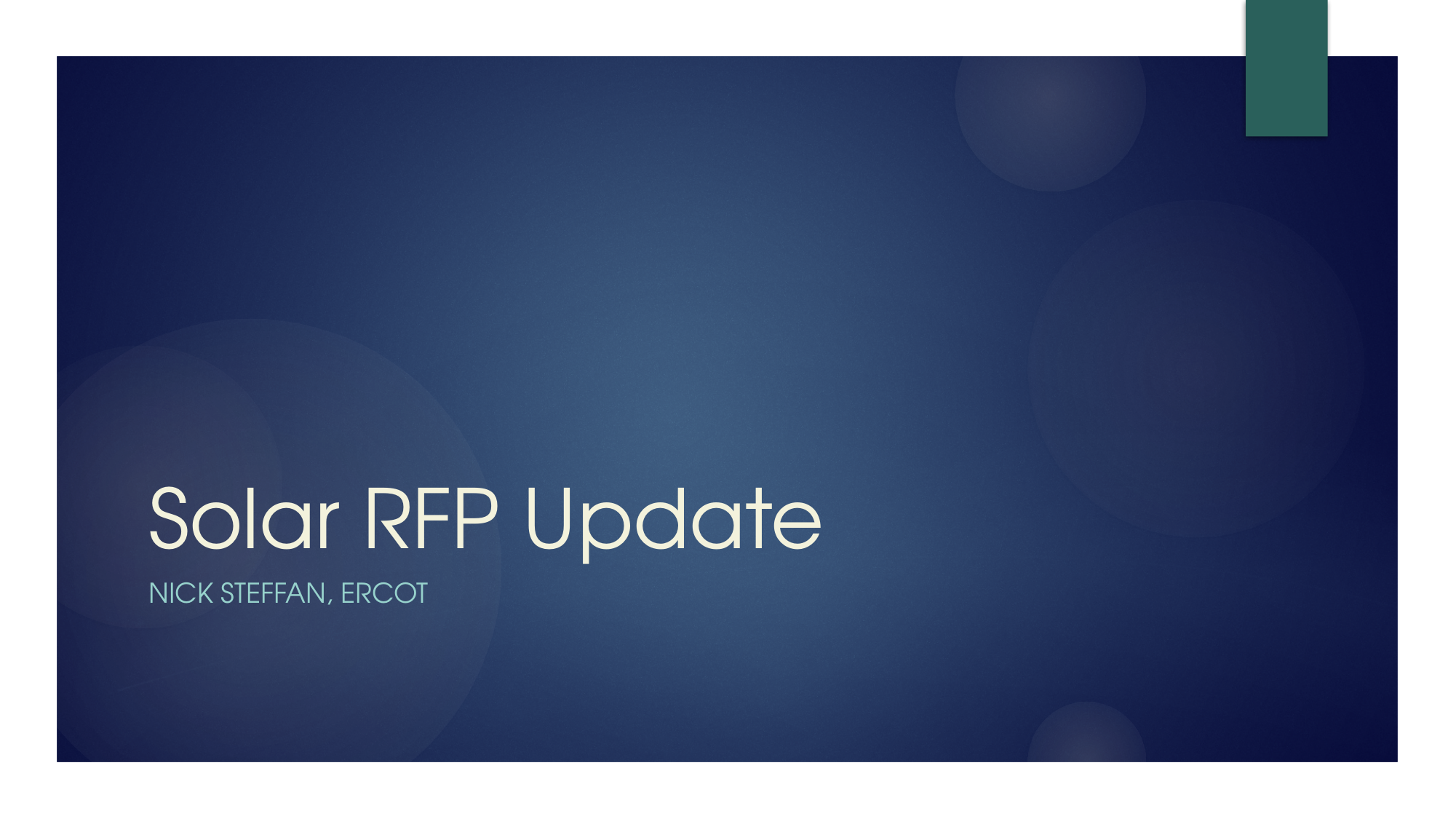

# Solar RFP Update
Nick Steffan, ERCOT